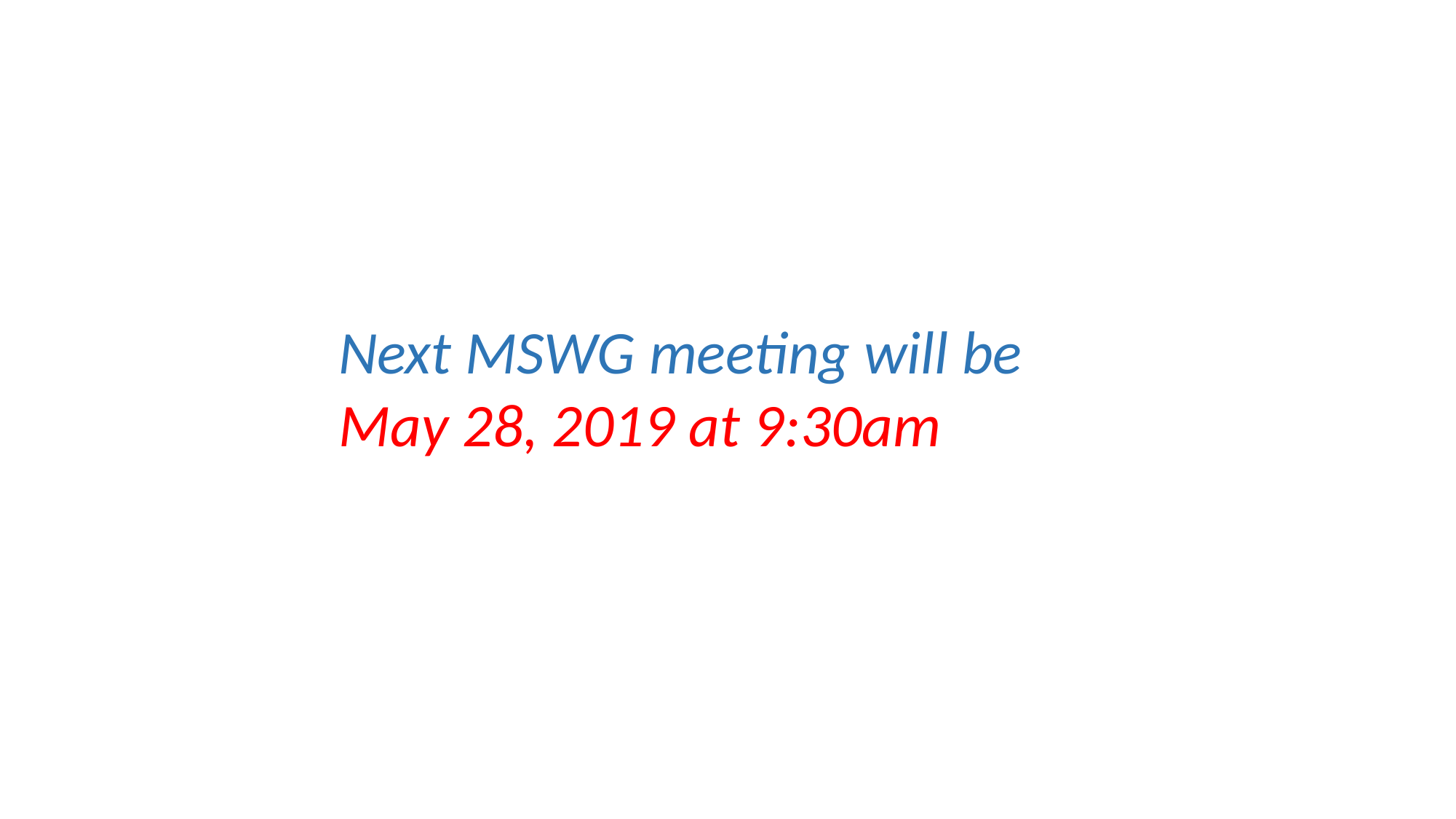

Next MSWG meeting will be May 28, 2019 at 9:30am